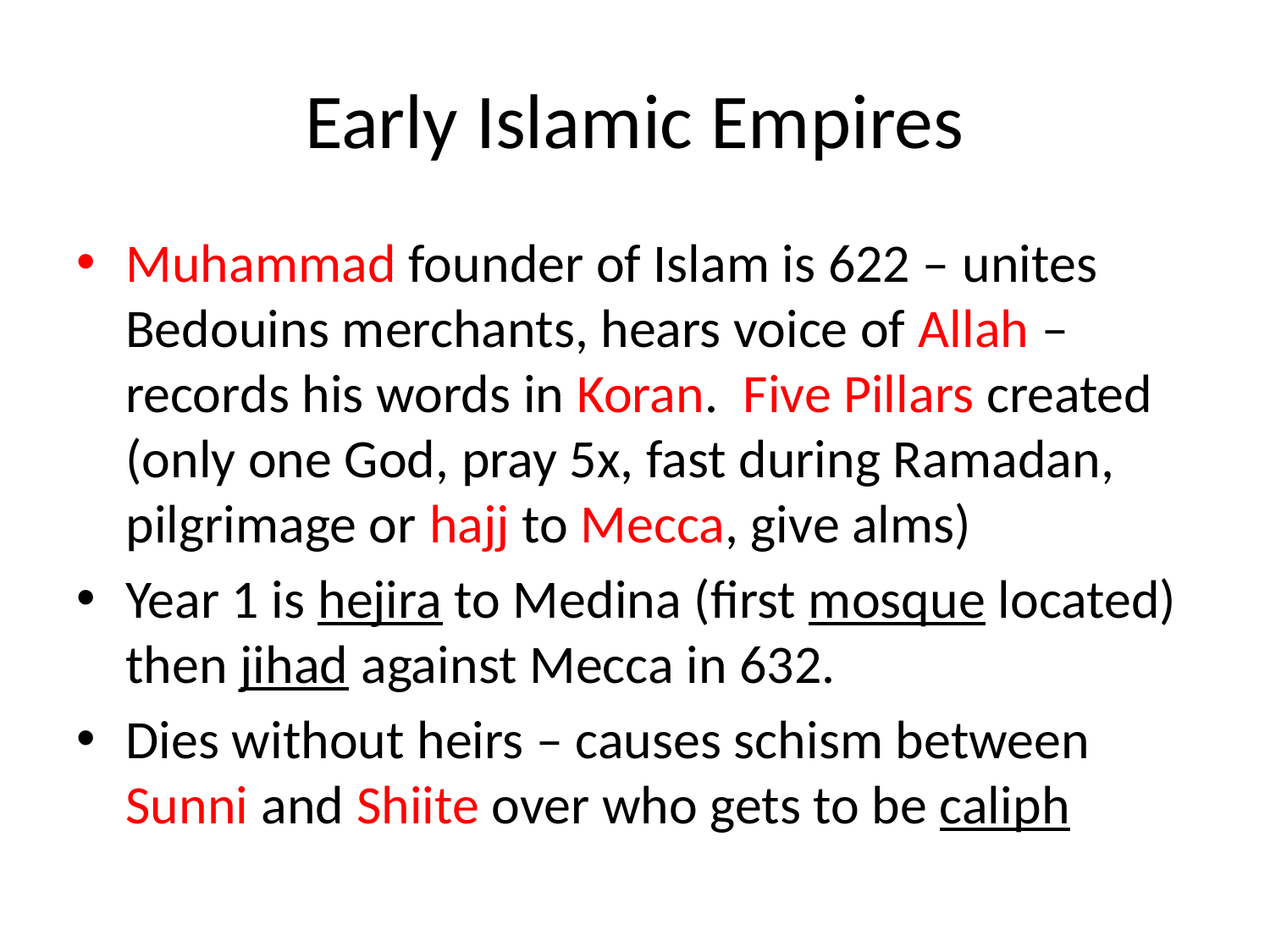

# Early Islamic Empires
Muhammad founder of Islam is 622 – unites Bedouins merchants, hears voice of Allah – records his words in Koran.  Five Pillars created (only one God, pray 5x, fast during Ramadan, pilgrimage or hajj to Mecca, give alms)
Year 1 is hejira to Medina (first mosque located) then jihad against Mecca in 632.
Dies without heirs – causes schism between Sunni and Shiite over who gets to be caliph